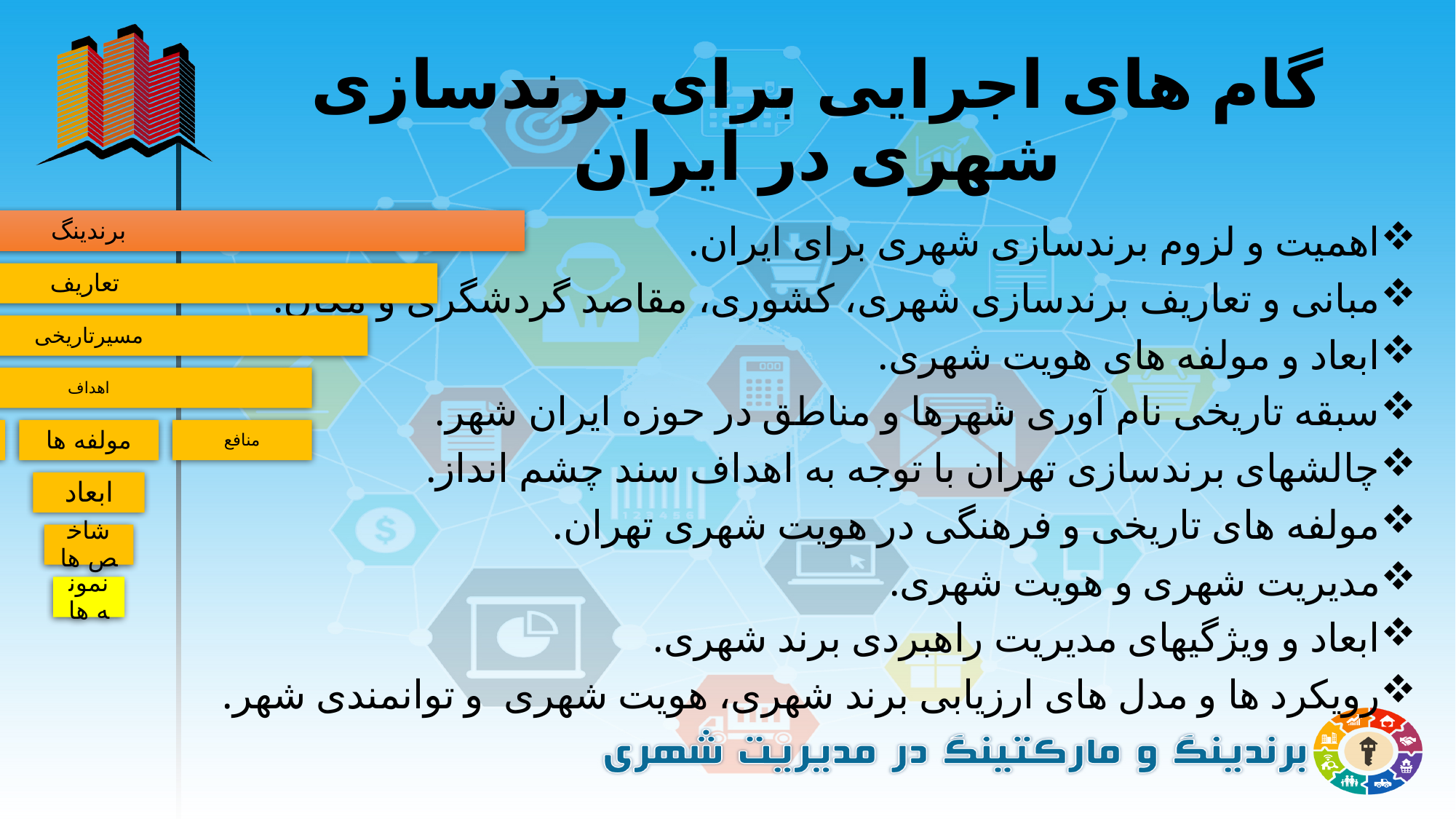

# گام های اجرایی برای برندسازی شهری در ایران
برندینگ
تعاریف
مسیرتاریخی
اهداف
مولفه ها
منافع
ابعاد
شاخص ها
نمونه ها
اهمیت و لزوم برندسازی شهری برای ایران.
مبانی و تعاریف برندسازی شهری، کشوری، مقاصد گردشگری و مکان.
ابعاد و مولفه های هویت شهری.
سبقه تاریخی نام آوری شهرها و مناطق در حوزه ایران شهر.
چالشهای برندسازی تهران با توجه به اهداف سند چشم انداز.
مولفه های تاریخی و فرهنگی در هویت شهری تهران.
مدیریت شهری و هویت شهری.
ابعاد و ویژگیهای مدیریت راهبردی برند شهری.
رویکرد ها و مدل های ارزیابی برند شهری، هویت شهری  و توانمندی شهر.